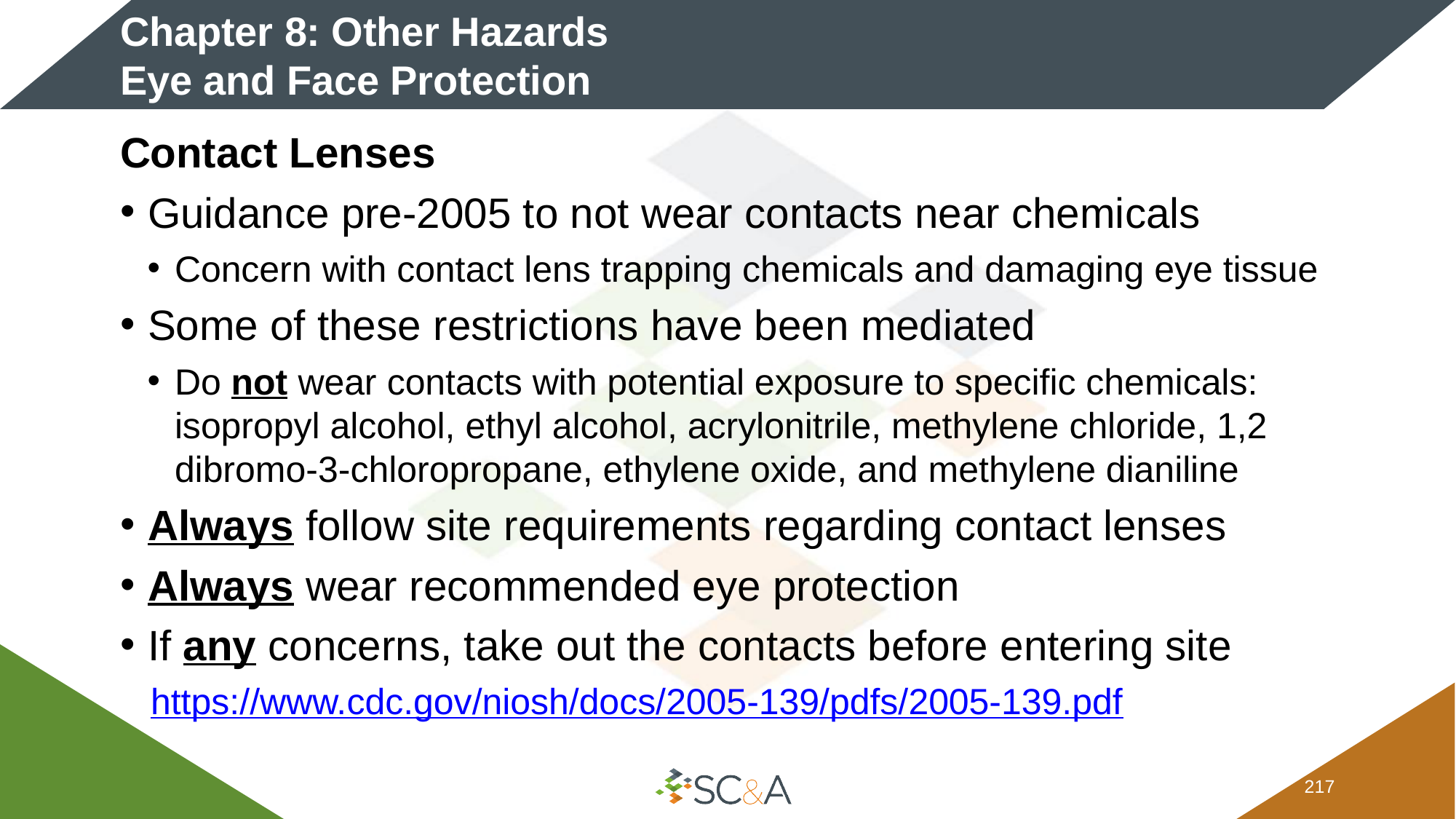

# Chapter 8: Other Hazards Eye and Face Protection
Contact Lenses
Guidance pre-2005 to not wear contacts near chemicals
Concern with contact lens trapping chemicals and damaging eye tissue
Some of these restrictions have been mediated
Do not wear contacts with potential exposure to specific chemicals: isopropyl alcohol, ethyl alcohol, acrylonitrile, methylene chloride, 1,2 dibromo-3-chloropropane, ethylene oxide, and methylene dianiline
Always follow site requirements regarding contact lenses
Always wear recommended eye protection
If any concerns, take out the contacts before entering site
   https://www.cdc.gov/niosh/docs/2005-139/pdfs/2005-139.pdf
217